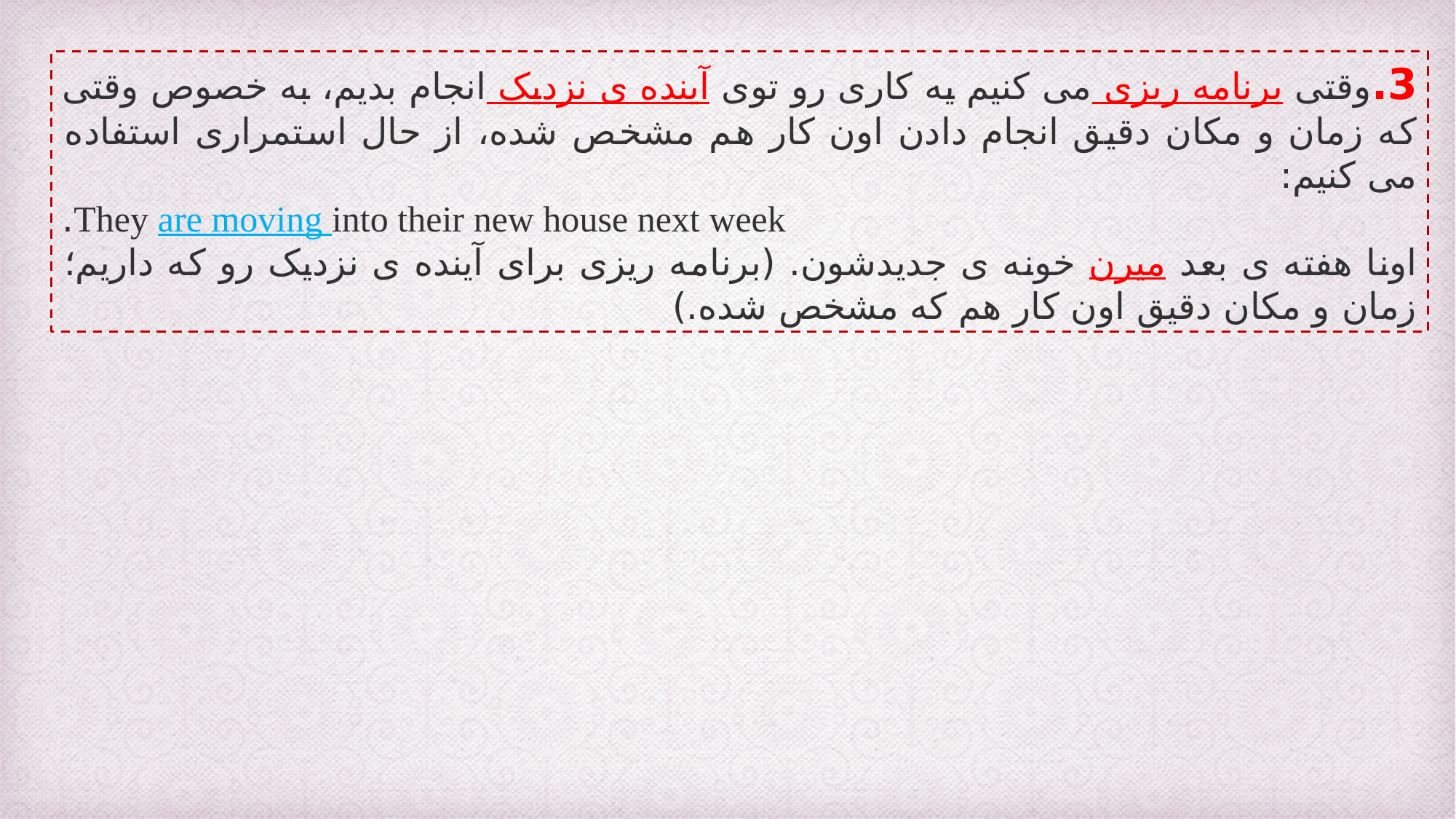

3.وقتی برنامه ریزی می کنیم یه کاری رو توی آینده ی نزدیک انجام بدیم، به خصوص وقتی که زمان و مکان دقیق انجام دادن اون کار هم مشخص شده، از حال استمراری استفاده می کنیم:
They are moving into their new house next week.
اونا هفته ی بعد میرن خونه ی جدیدشون. (برنامه ریزی برای آینده ی نزدیک رو که داریم؛ زمان و مکان دقیق اون کار هم که مشخص شده.)